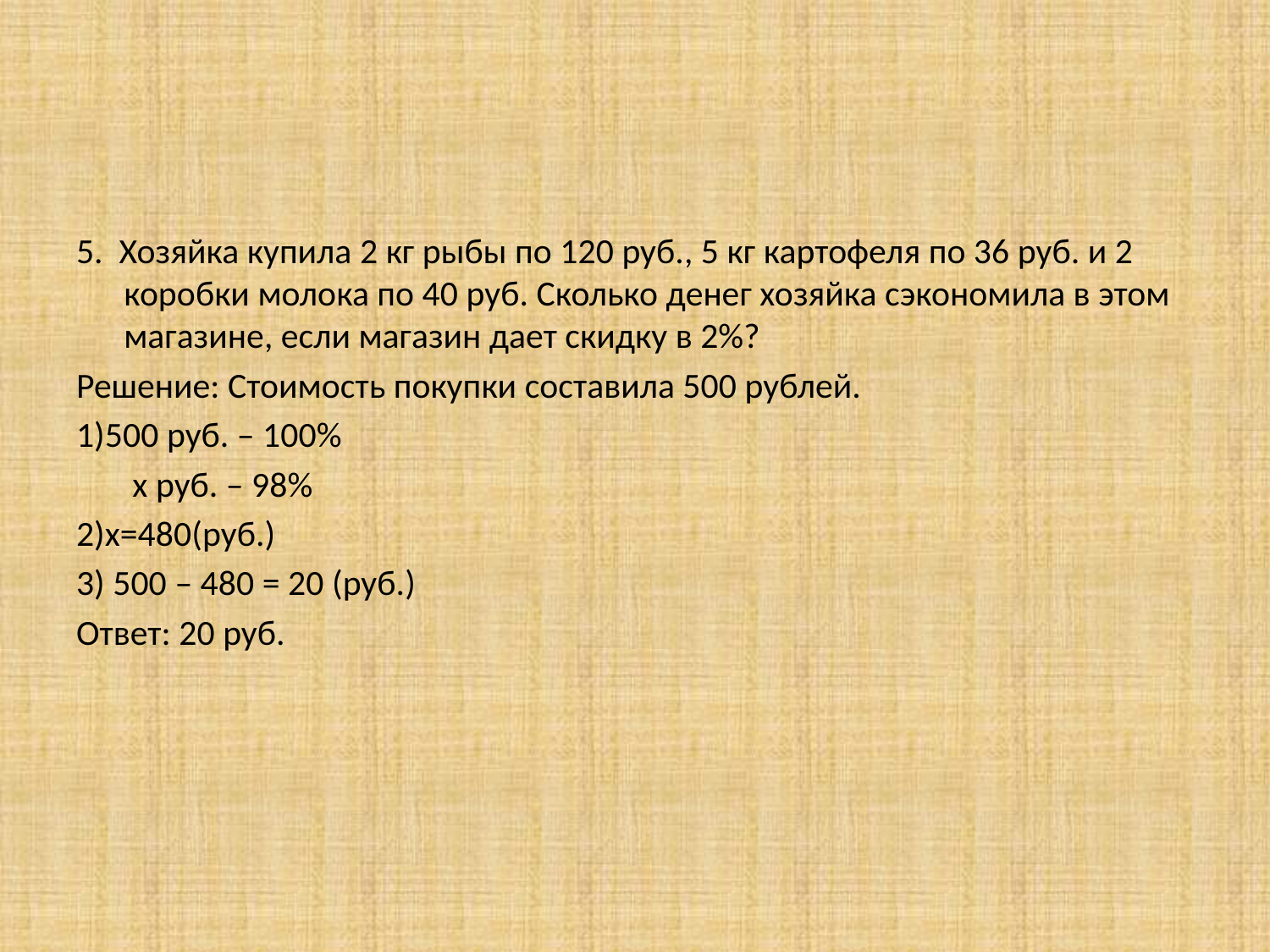

5.  Хозяйка купила 2 кг рыбы по 120 руб., 5 кг картофеля по 36 руб. и 2 коробки молока по 40 руб. Сколько денег хозяйка сэкономила в этом магазине, если магазин дает скидку в 2%?
Решение: Стоимость покупки составила 500 рублей.
1)500 руб. – 100%
       x руб. – 98%
2)x=480(руб.)
3) 500 – 480 = 20 (руб.)
Ответ: 20 руб.